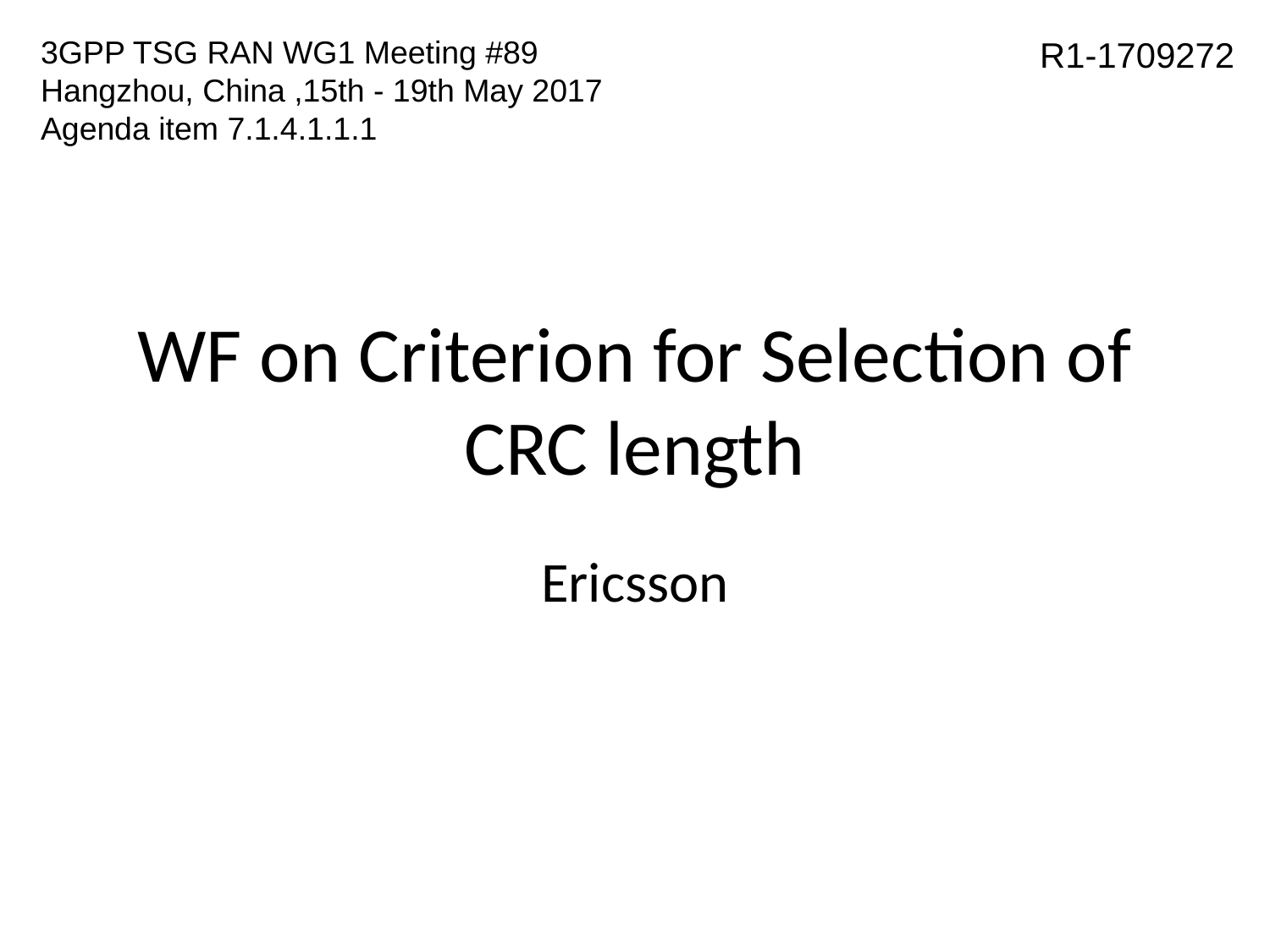

3GPP TSG RAN WG1 Meeting #89
Hangzhou, China ,15th - 19th May 2017
Agenda item 7.1.4.1.1.1
R1-1709272
# WF on Criterion for Selection of CRC length
Ericsson